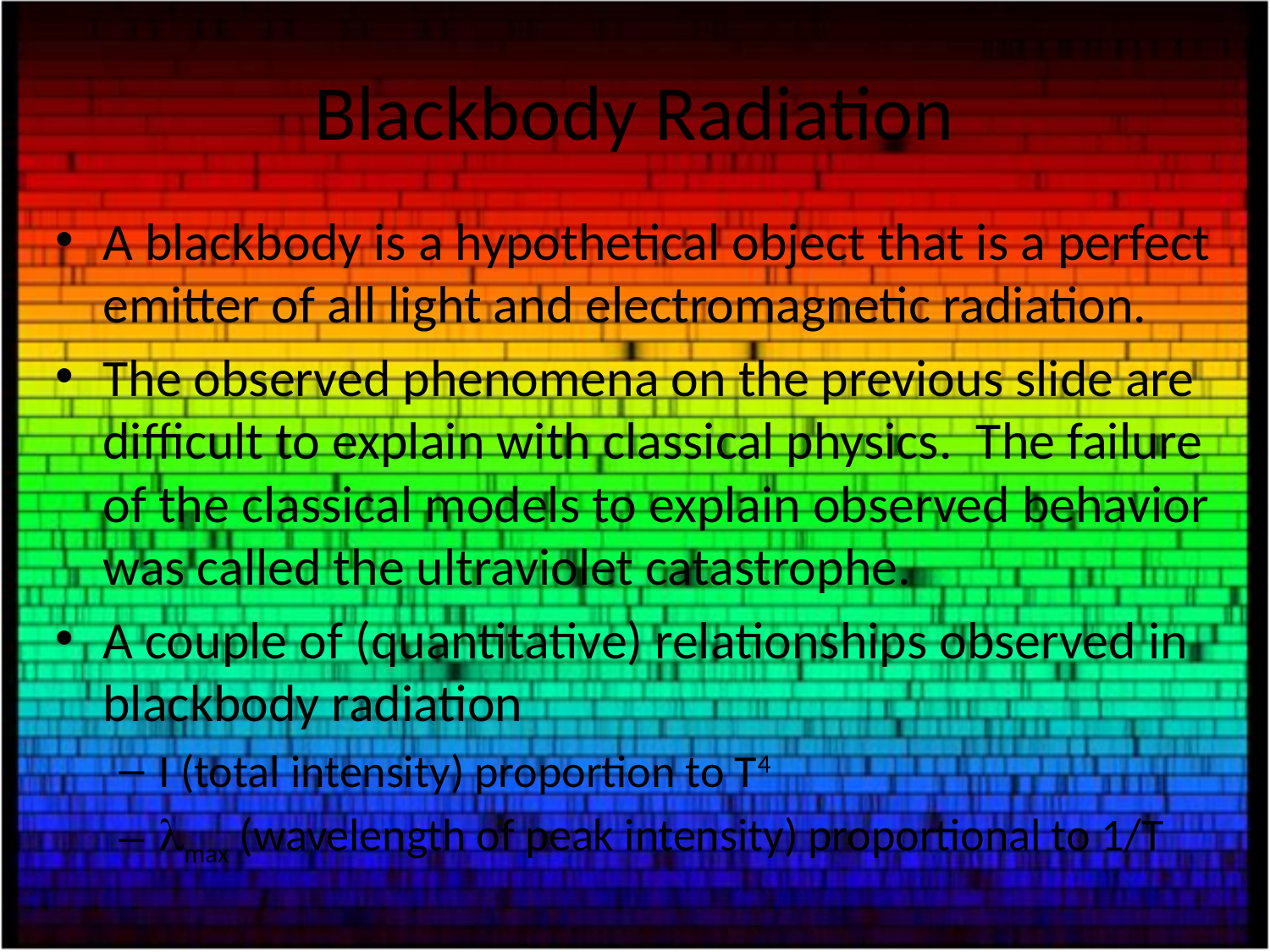

# Blackbody Radiation
A blackbody is a hypothetical object that is a perfect emitter of all light and electromagnetic radiation.
The observed phenomena on the previous slide are difficult to explain with classical physics.  The failure of the classical models to explain observed behavior was called the ultraviolet catastrophe.
A couple of (quantitative) relationships observed in blackbody radiation
I (total intensity) proportion to T4
λmax (wavelength of peak intensity) proportional to 1/T